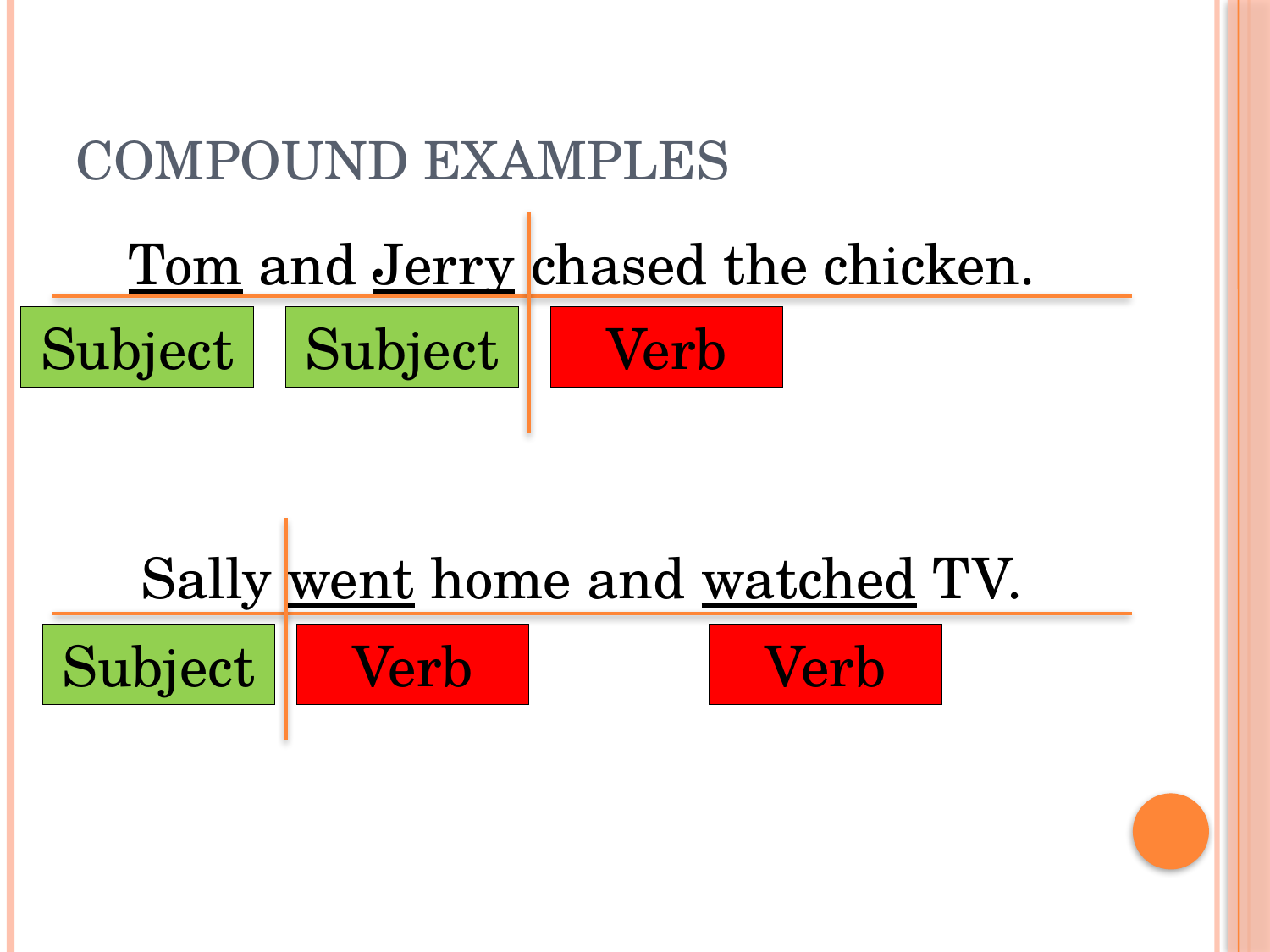

# Compound Examples
Tom and Jerry chased the chicken.

Sally went home and watched TV.
Subject
Subject
Verb
Subject
Verb
Verb